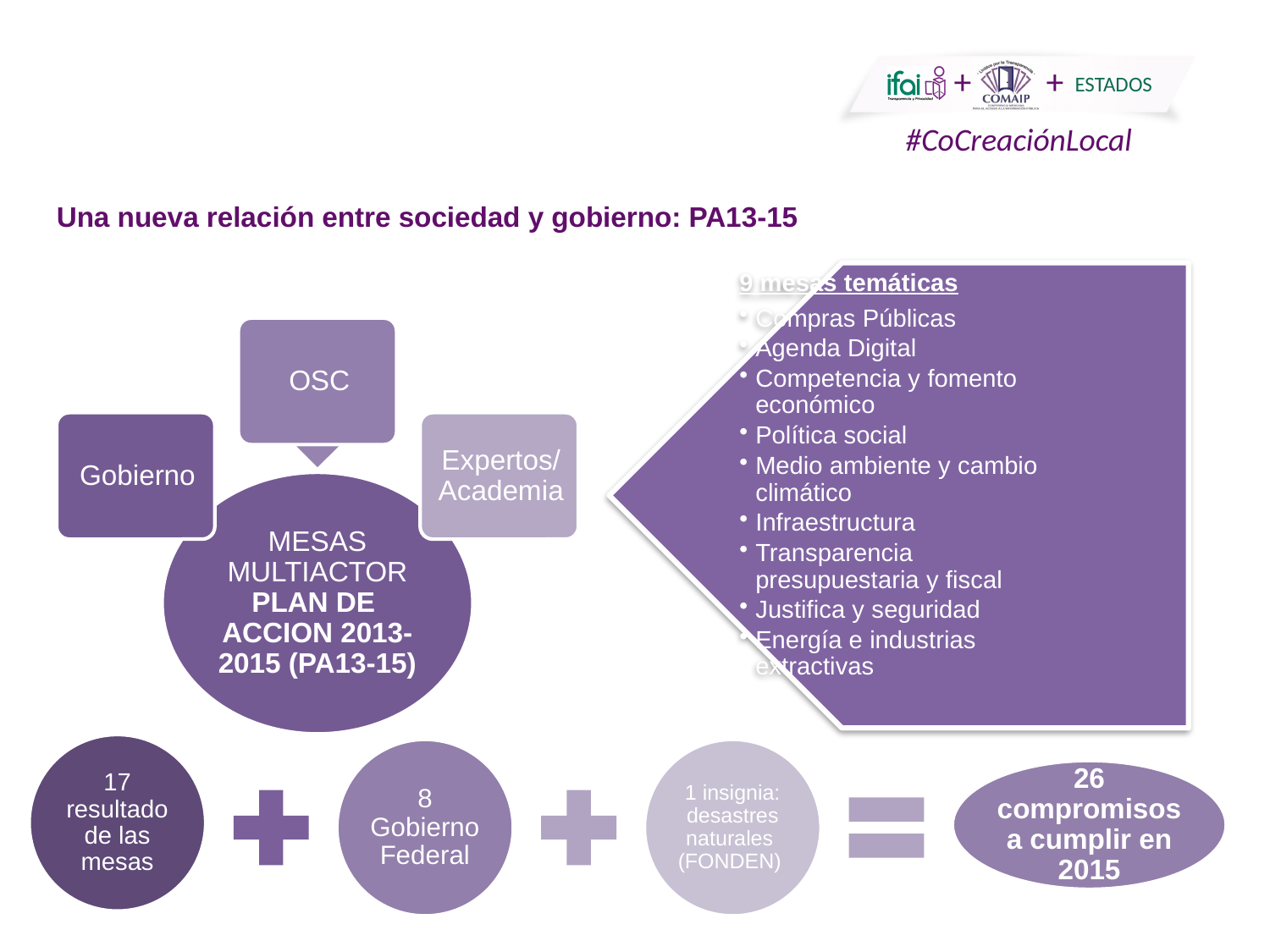

Una nueva relación entre sociedad y gobierno: PA13-15

9 mesas temáticas
Compras Públicas
Agenda Digital
Competencia y fomento económico
Política social
Medio ambiente y cambio climático
Infraestructura
Transparencia presupuestaria y fiscal
Justifica y seguridad
Energía e industrias extractivas
MESAS MULTIACTOR PLAN DE  ACCION 2013-2015 (PA13-15)
Gobierno
OSC
Expertos/Academia
17 resultado de las mesas

8 Gobierno Federal

1 insignia: desastres naturales  (FONDEN)

26 compromisos a cumplir en 2015